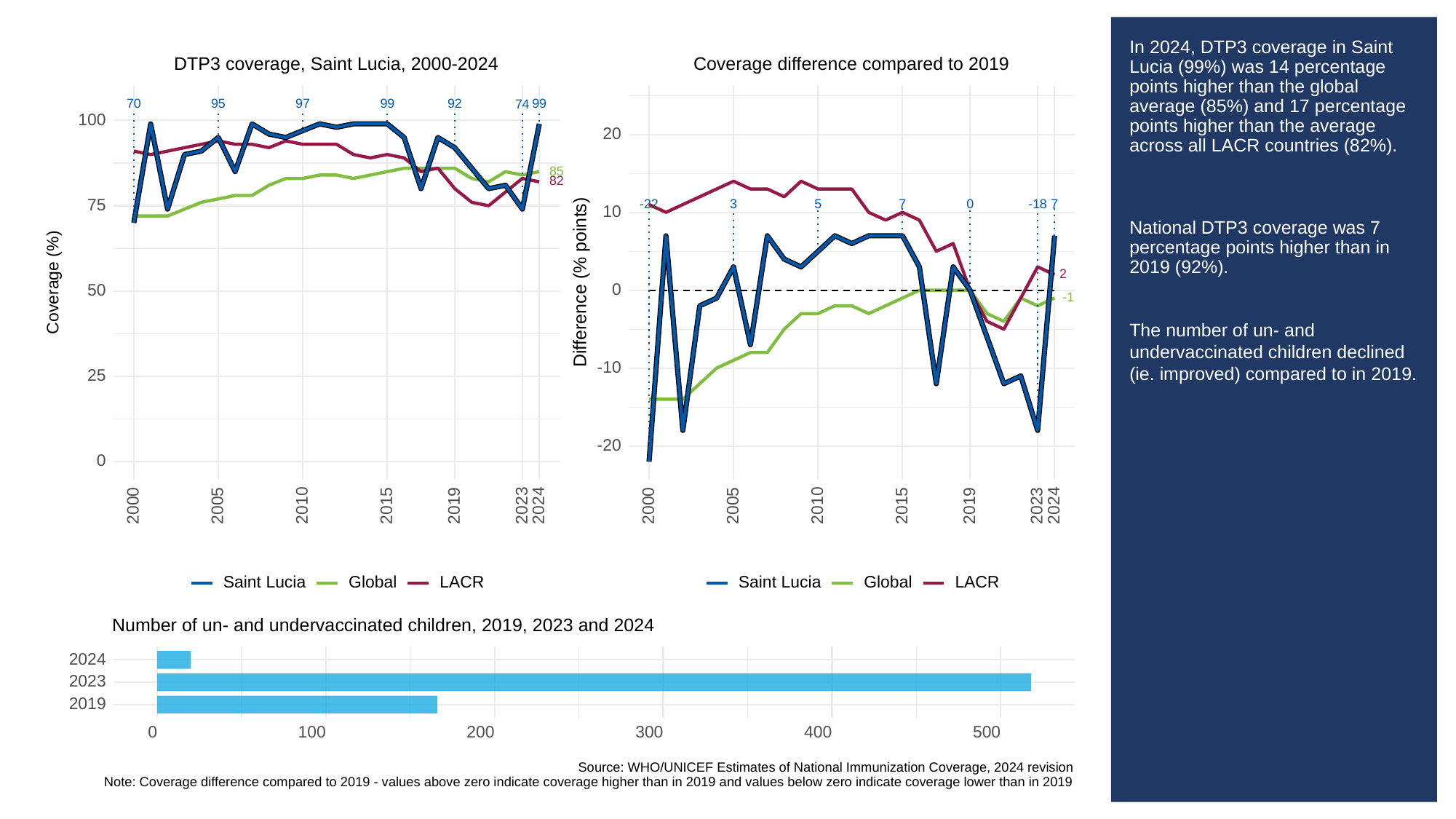

# In 2024, DTP3 coverage in Saint Lucia (99%) was 14 percentage points higher than the global average (85%) and 17 percentage points higher than the average across all LACR countries (82%).

National DTP3 coverage was 7 percentage points higher than in 2019 (92%).

The number of un- and undervaccinated children declined (ie. improved) compared to in 2019.

DTP3 coverage, Saint Lucia, 2000-2024
Coverage difference compared to 2019

70
95
97
99
92
99
74

100

20

85

82

75
3
0
-18
-22
5
7
7

10

2
Difference (% points)
Coverage (%)
0
50

-1

-10

25

-20

0

2023
2023
2000
2005
2010
2015
2019
2024
2000
2005
2010
2015
2019
2024
Saint Lucia
Global
LACR
Saint Lucia
Global
LACR

Number of un- and undervaccinated children, 2019, 2023 and 2024

2024

2023

2019

300
0
100
200
400
500
Source: WHO/UNICEF Estimates of National Immunization Coverage, 2024 revision
Note: Coverage difference compared to 2019 - values above zero indicate coverage higher than in 2019 and values below zero indicate coverage lower than in 2019